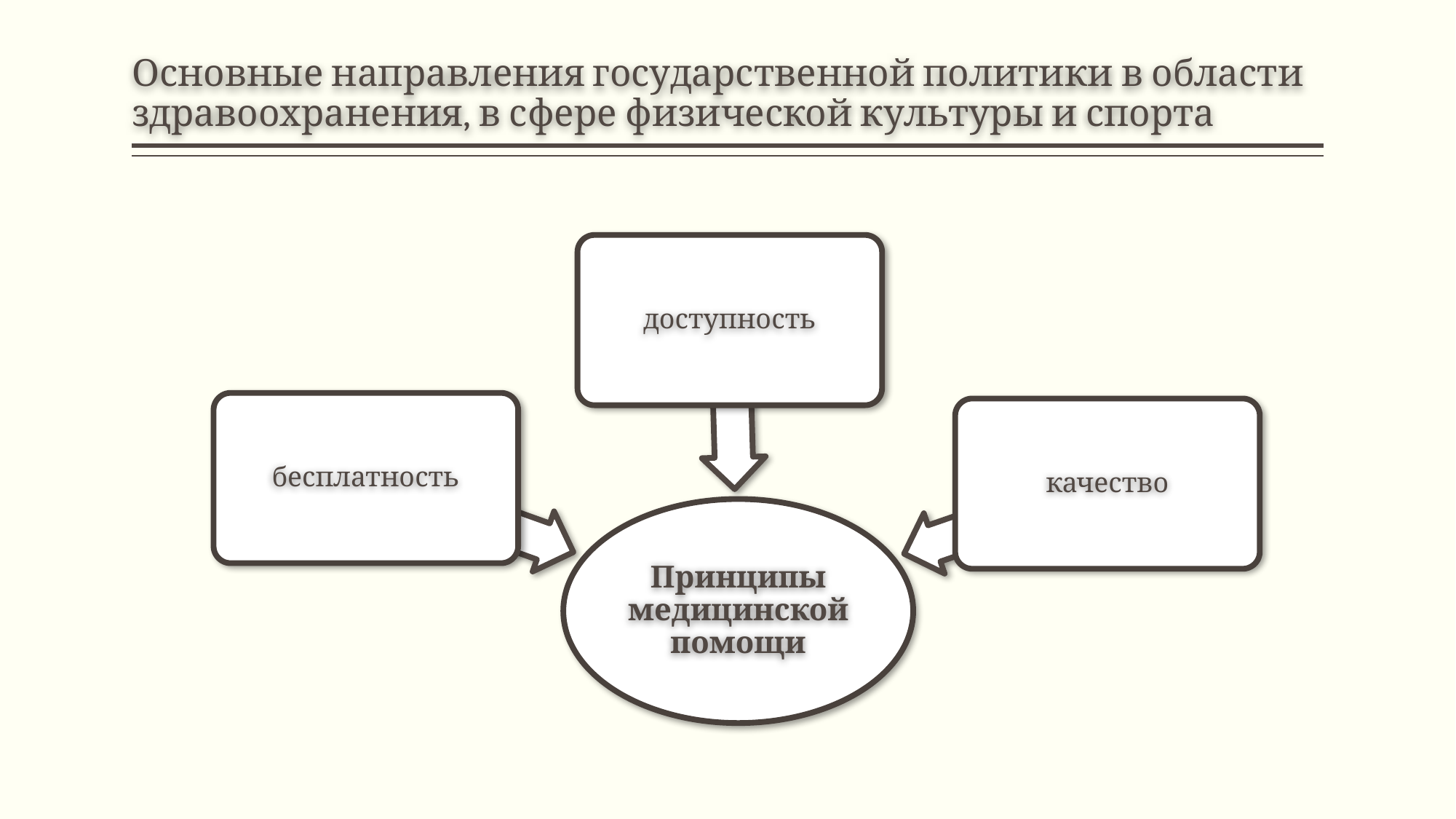

# Основные направления государственной политики в области здравоохранения, в сфере физической культуры и спорта

доступность

бесплатность

качество

Принципы медицинской помощи